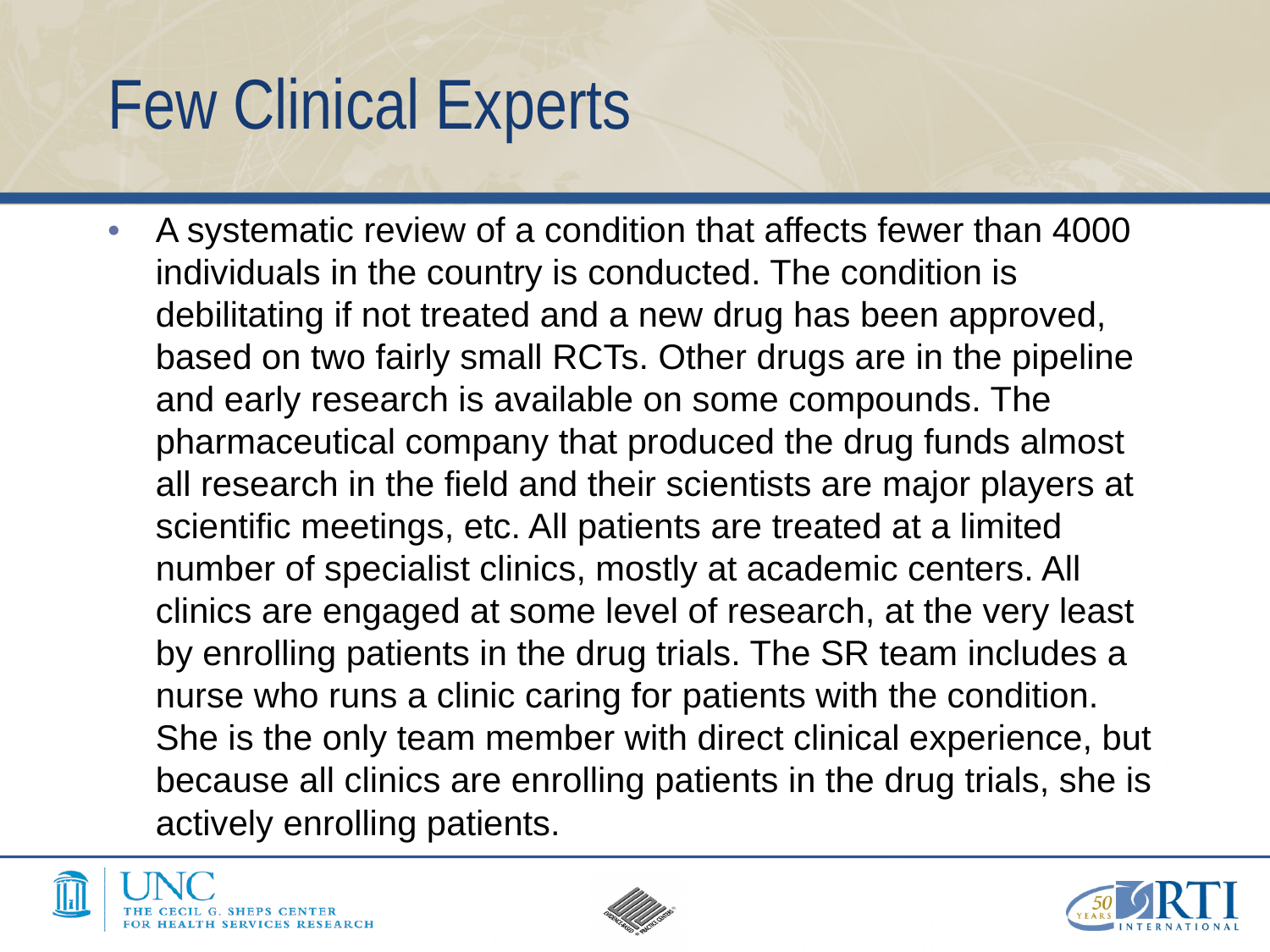

# Few Clinical Experts
A systematic review of a condition that affects fewer than 4000 individuals in the country is conducted. The condition is debilitating if not treated and a new drug has been approved, based on two fairly small RCTs. Other drugs are in the pipeline and early research is available on some compounds. The pharmaceutical company that produced the drug funds almost all research in the field and their scientists are major players at scientific meetings, etc. All patients are treated at a limited number of specialist clinics, mostly at academic centers. All clinics are engaged at some level of research, at the very least by enrolling patients in the drug trials. The SR team includes a nurse who runs a clinic caring for patients with the condition. She is the only team member with direct clinical experience, but because all clinics are enrolling patients in the drug trials, she is actively enrolling patients.